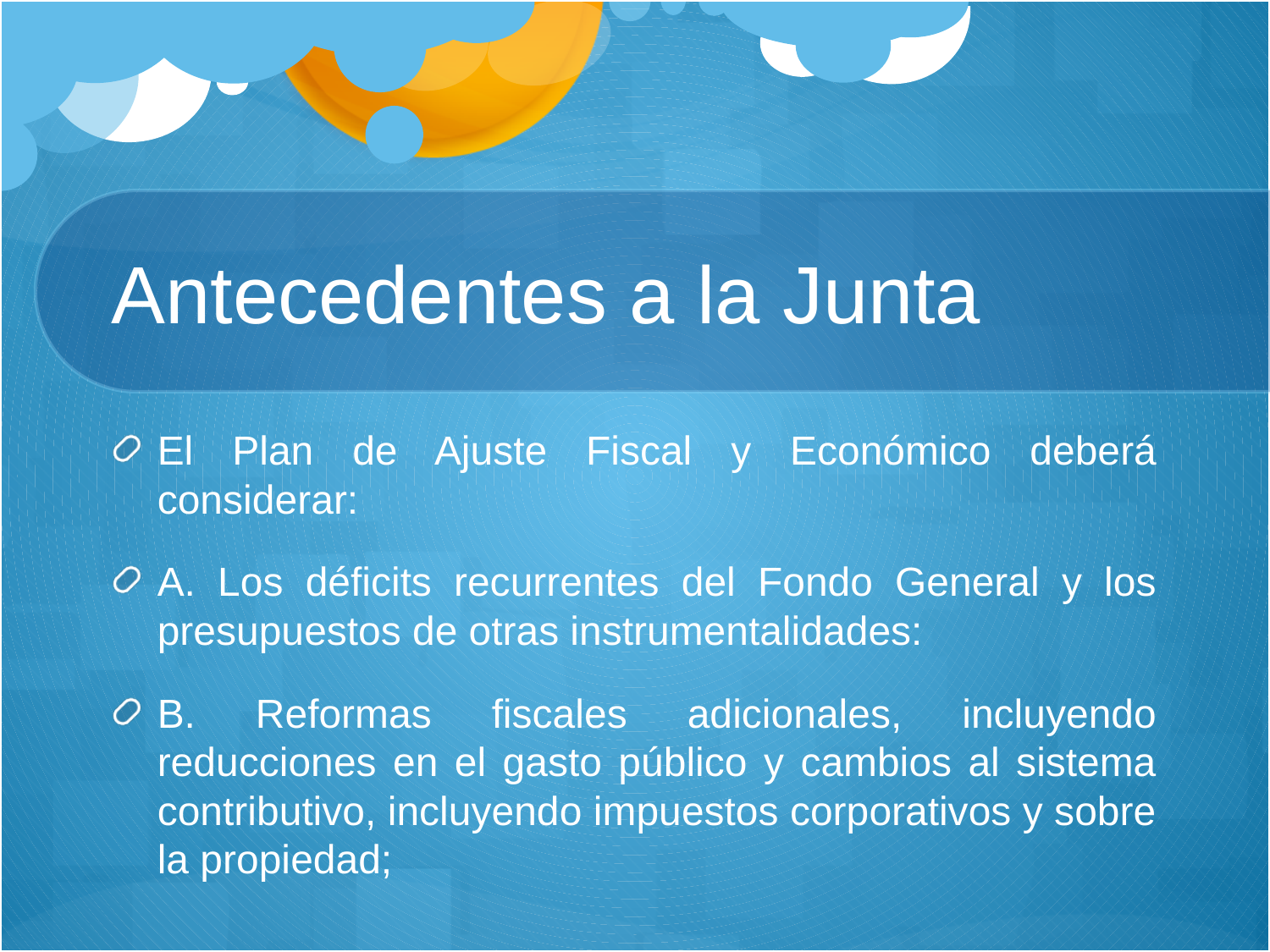

# Antecedentes a la Junta
El Plan de Ajuste Fiscal y Económico deberá considerar:
A. Los déficits recurrentes del Fondo General y los presupuestos de otras instrumentalidades:
B. Reformas fiscales adicionales, incluyendo reducciones en el gasto público y cambios al sistema contributivo, incluyendo impuestos corporativos y sobre la propiedad;